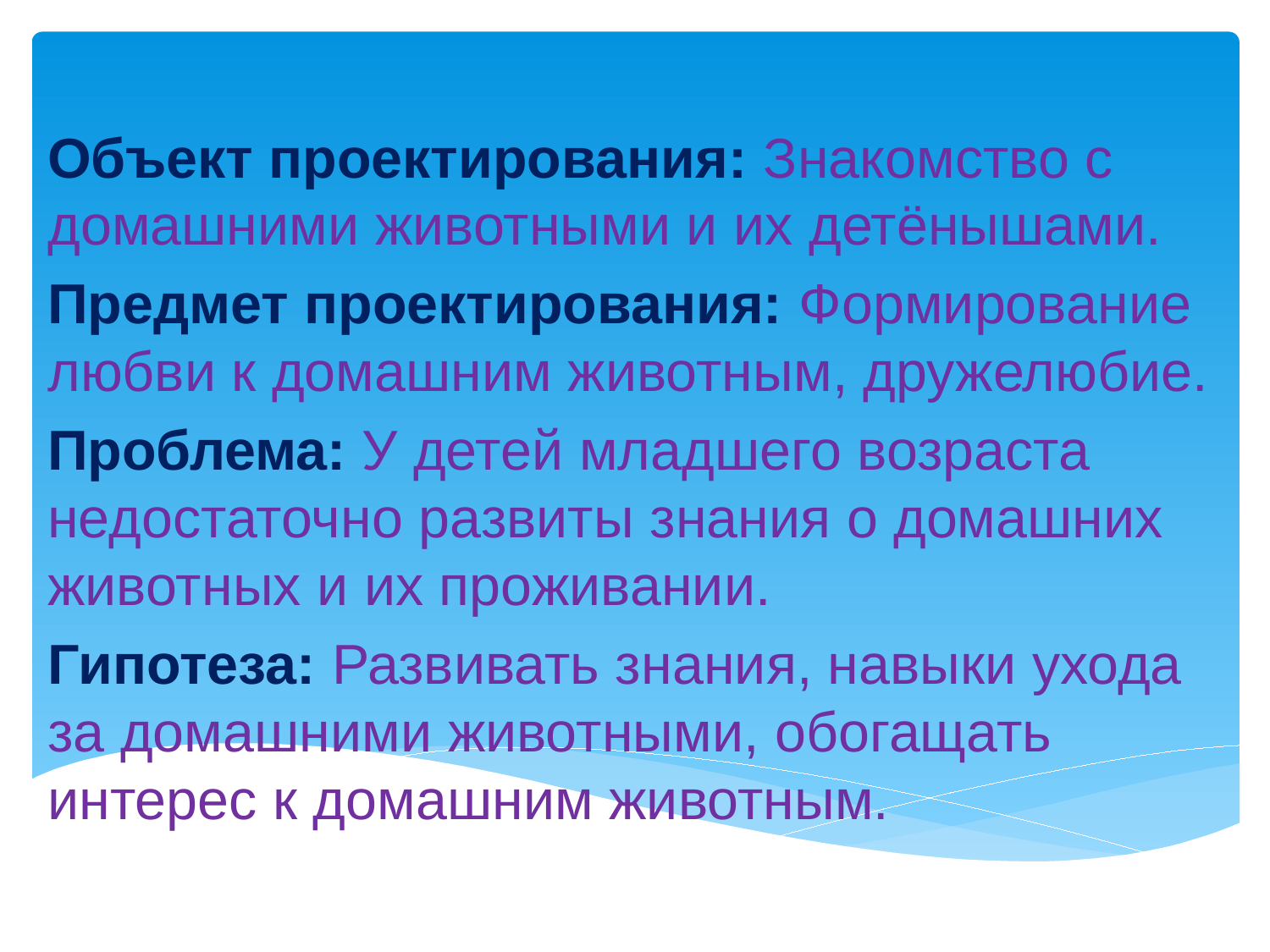

Объект проектирования: Знакомство с домашними животными и их детёнышами.
Предмет проектирования: Формирование любви к домашним животным, дружелюбие.
Проблема: У детей младшего возраста недостаточно развиты знания о домашних животных и их проживании.
Гипотеза: Развивать знания, навыки ухода за домашними животными, обогащать интерес к домашним животным.